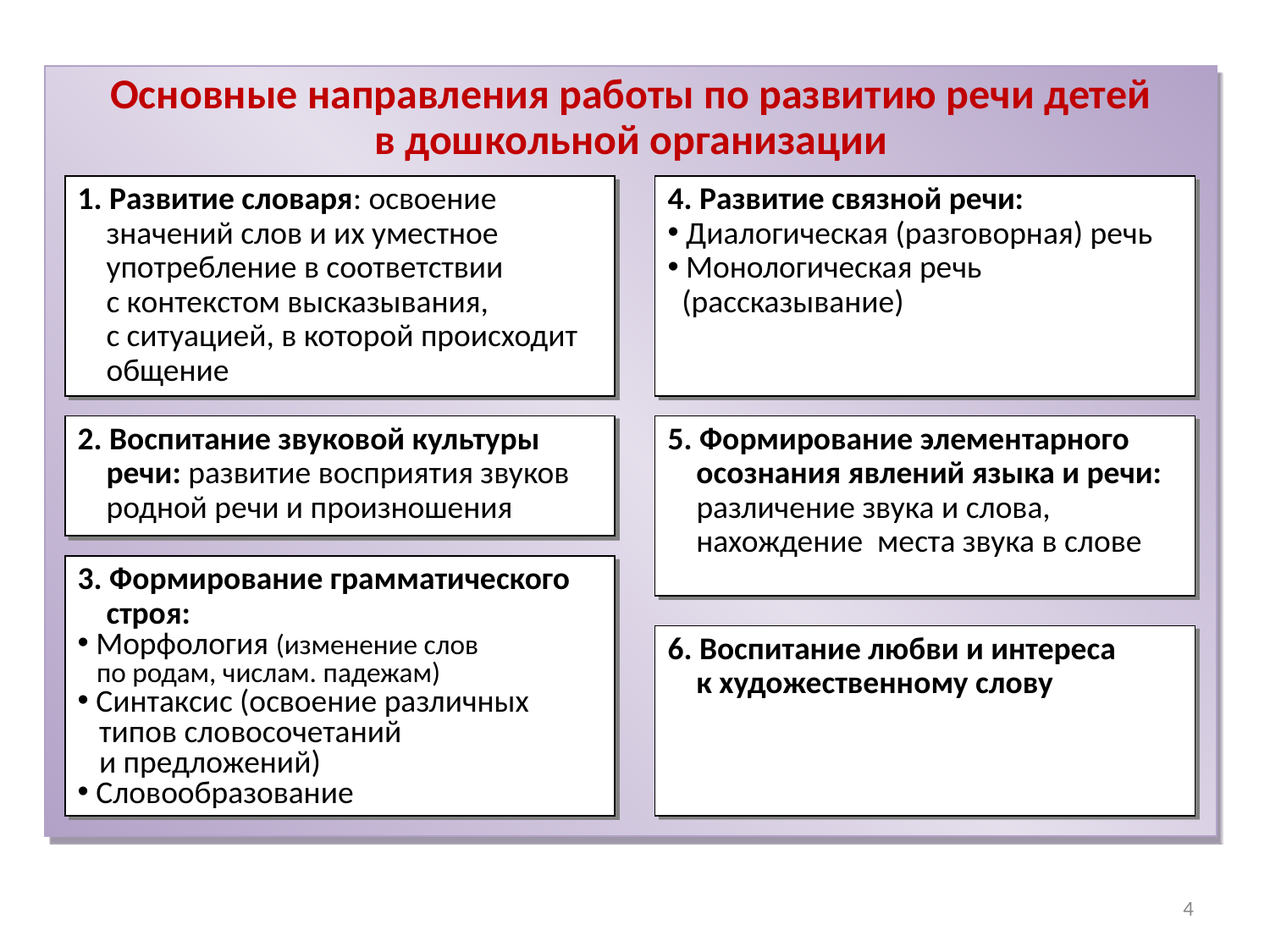

Основные направления работы по развитию речи детей
в дошкольной организации
1. Развитие словаря: освоение
    значений слов и их уместное
    употребление в соответствии
    с контекстом высказывания,
    с ситуацией, в которой происходит
    общение
4. Развитие связной речи:
 Диалогическая (разговорная) речь
 Монологическая речь
  (рассказывание)
2. Воспитание звуковой культуры
    речи: развитие восприятия звуков
    родной речи и произношения
5. Формирование элементарного
    осознания явлений языка и речи:
    различение звука и слова,
    нахождение  места звука в слове
3. Формирование грамматического
    строя:
 Морфология (изменение слов
   по родам, числам. падежам)
 Синтаксис (освоение различных
   типов словосочетаний
   и предложений)
 Словообразование
6. Воспитание любви и интереса
    к художественному слову
4